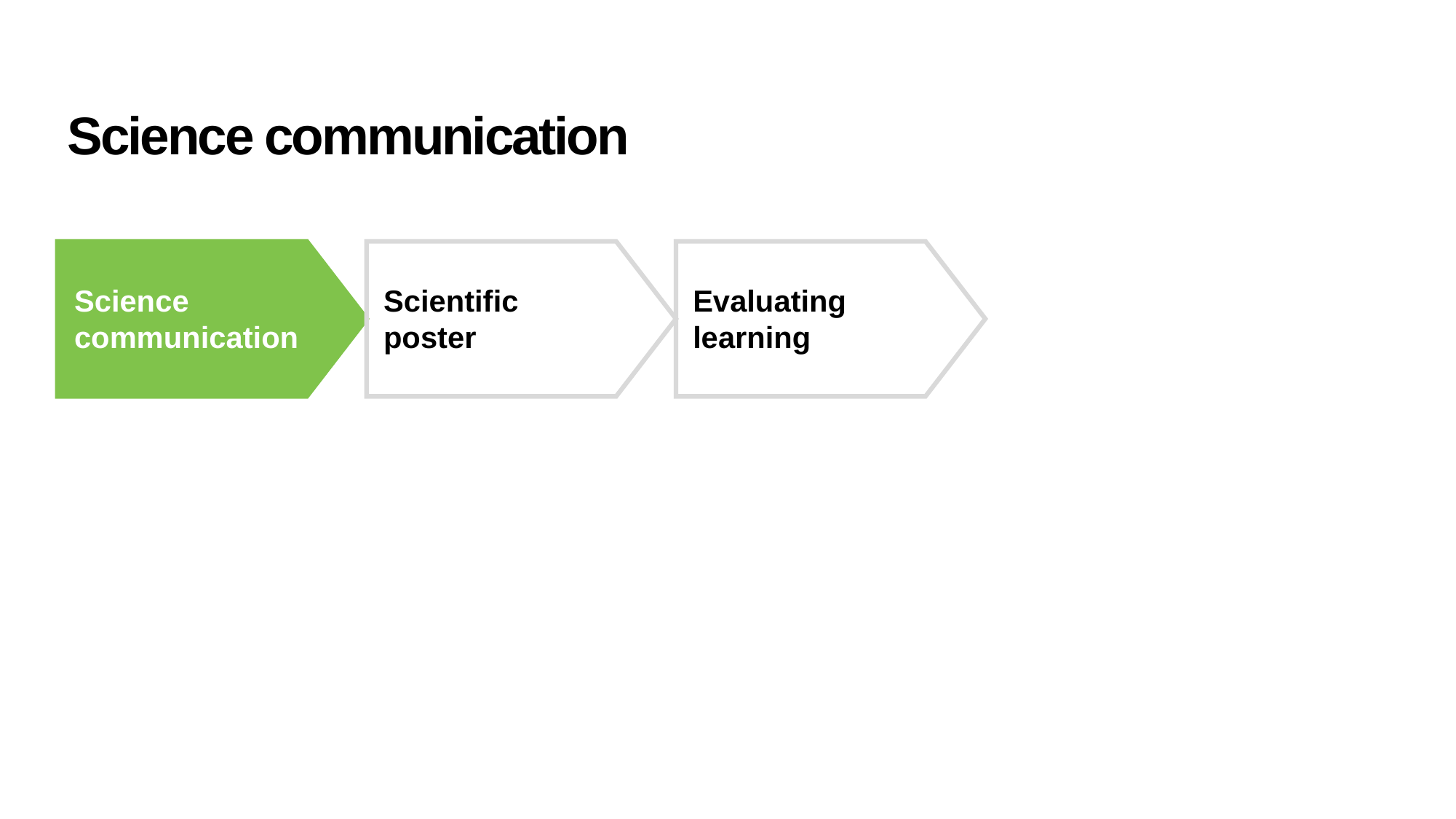

# Science communication

Science communication
Scientific  poster
Evaluating learning